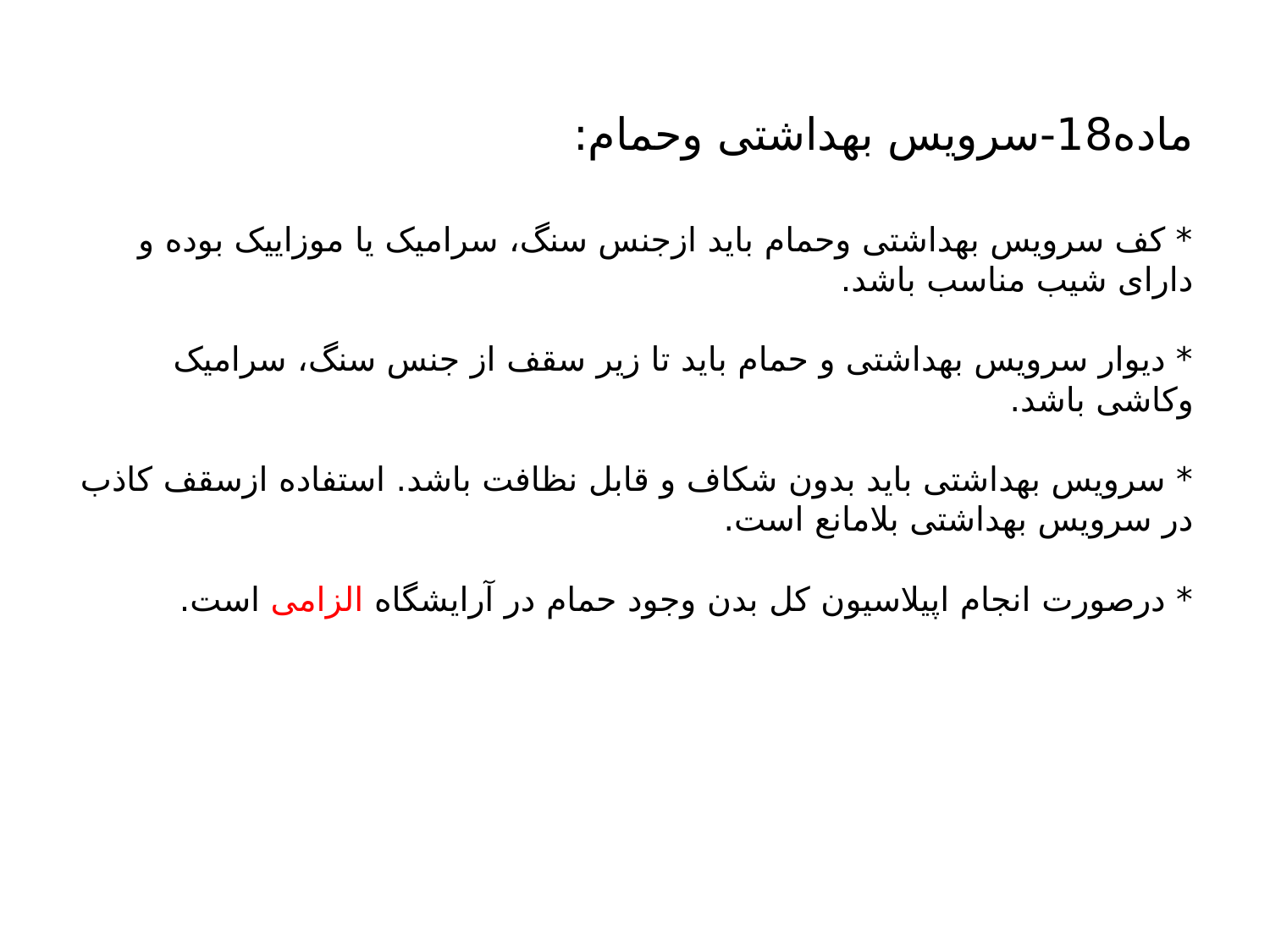

# ماده18-سرویس بهداشتی وحمام: * کف سرویس بهداشتی وحمام باید ازجنس سنگ، سرامیک یا موزاییک بوده و دارای شیب مناسب باشد. * دیوار سرویس بهداشتی و حمام باید تا زیر سقف از جنس سنگ، سرامیک وکاشی باشد. * سرویس بهداشتی باید بدون شکاف و قابل نظافت باشد. استفاده ازسقف کاذب در سرویس بهداشتی بلامانع است. * درصورت انجام اپیلاسیون کل بدن وجود حمام در آرایشگاه الزامی است.